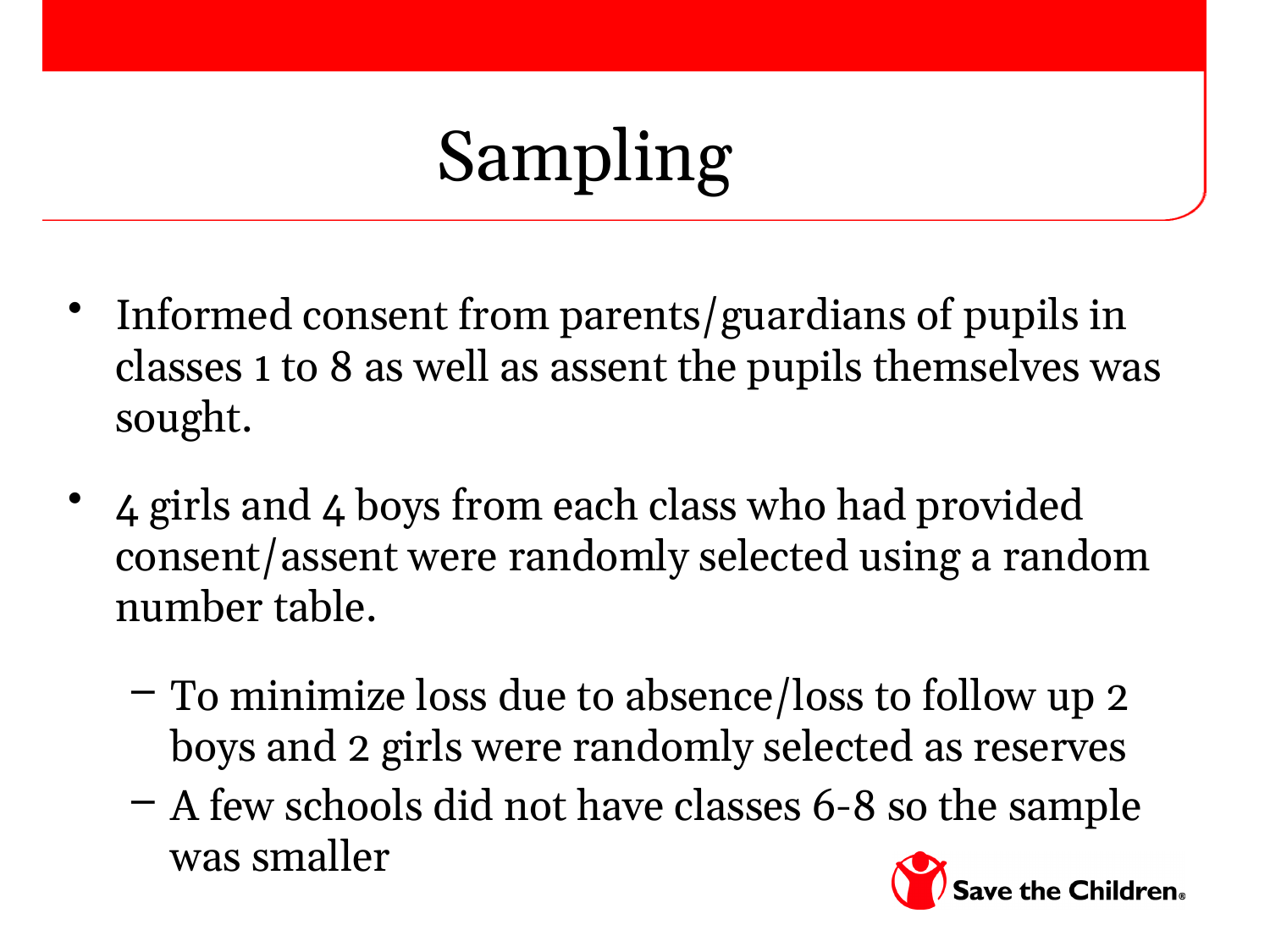

# Sampling

Informed consent from parents/guardians of pupils in classes 1 to 8 as well as assent the pupils themselves was sought.

4 girls and 4 boys from each class who had provided consent/assent were randomly selected using a random number table.

To minimize loss due to absence/loss to follow up 2 boys and 2 girls were randomly selected as reserves
A few schools did not have classes 6-8 so the sample was smaller